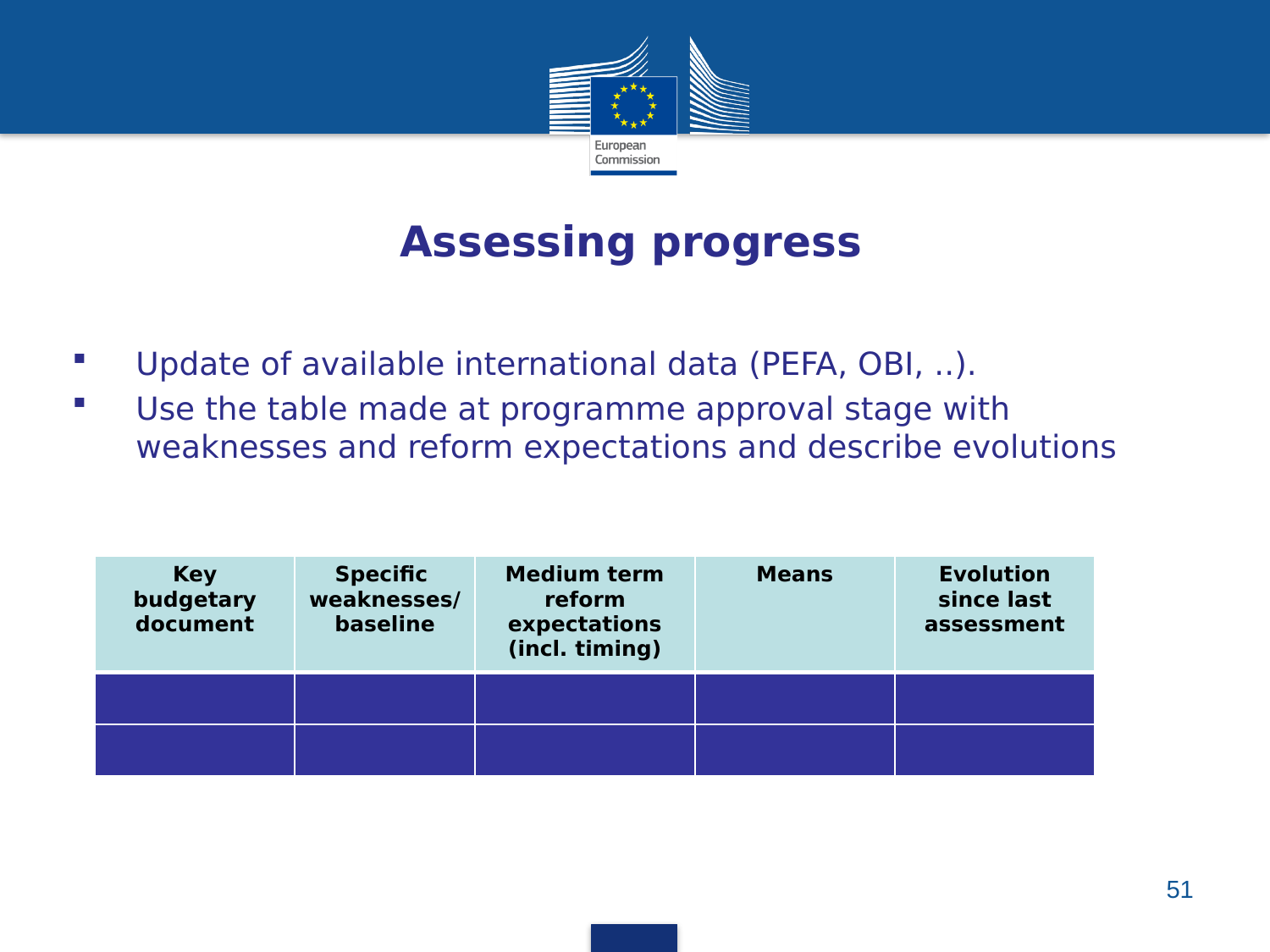

Assessing progress

Update of available international data (PEFA, OBI, ..).
Use the table made at programme approval stage with weaknesses and reform expectations and describe evolutions

| Key budgetary document | Specific weaknesses/baseline | Medium term reform expectations (incl. timing) | Means | Evolution since last assessment |
| --- | --- | --- | --- | --- |
|  |  |  |  |  |
|  |  |  |  |  |
51